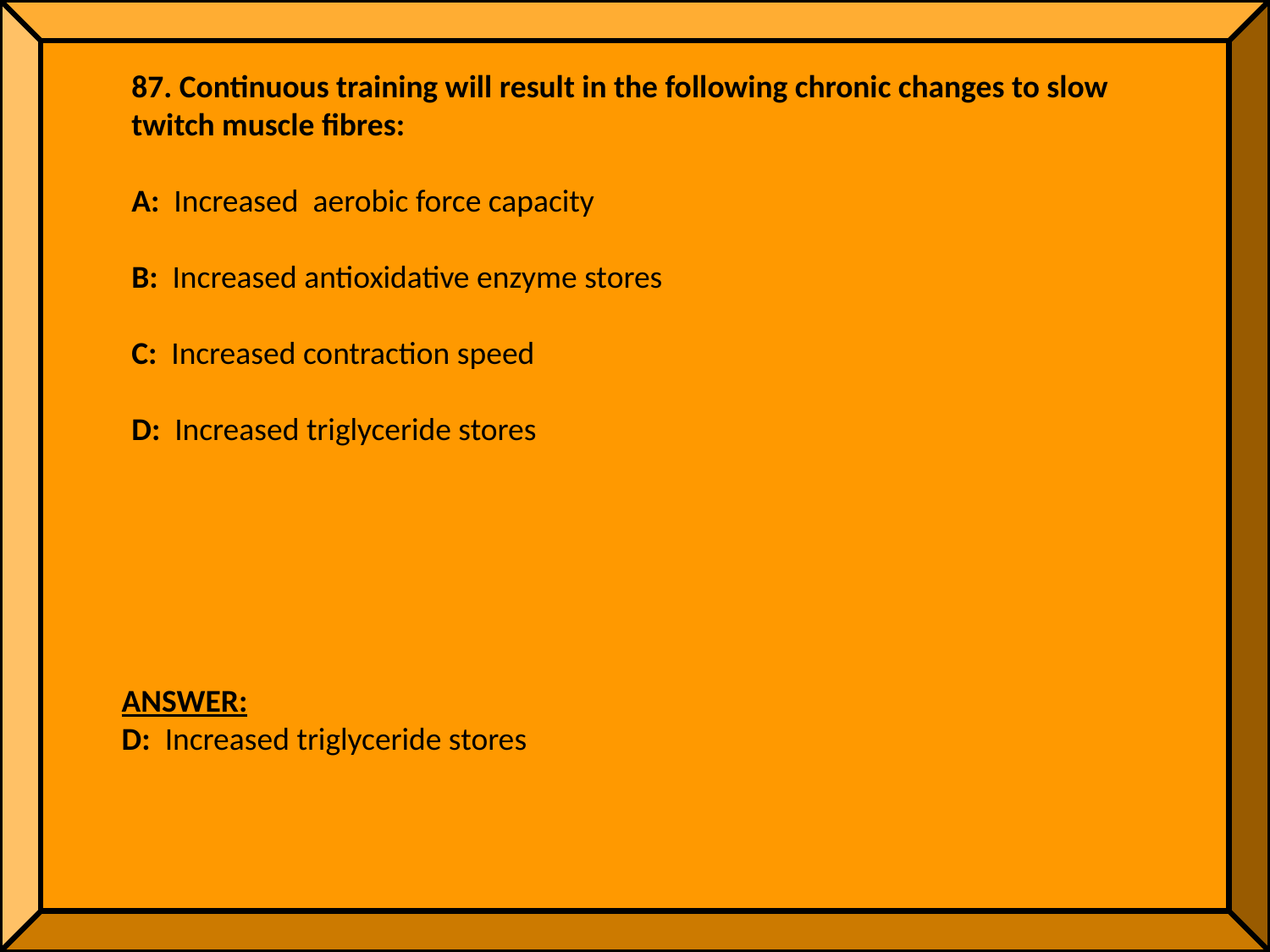

87. Continuous training will result in the following chronic changes to slow twitch muscle fibres:

A:  Increased  aerobic force capacity

B:  Increased antioxidative enzyme stores

C:  Increased contraction speed

D:  Increased triglyceride stores

ANSWER:
D:  Increased triglyceride stores